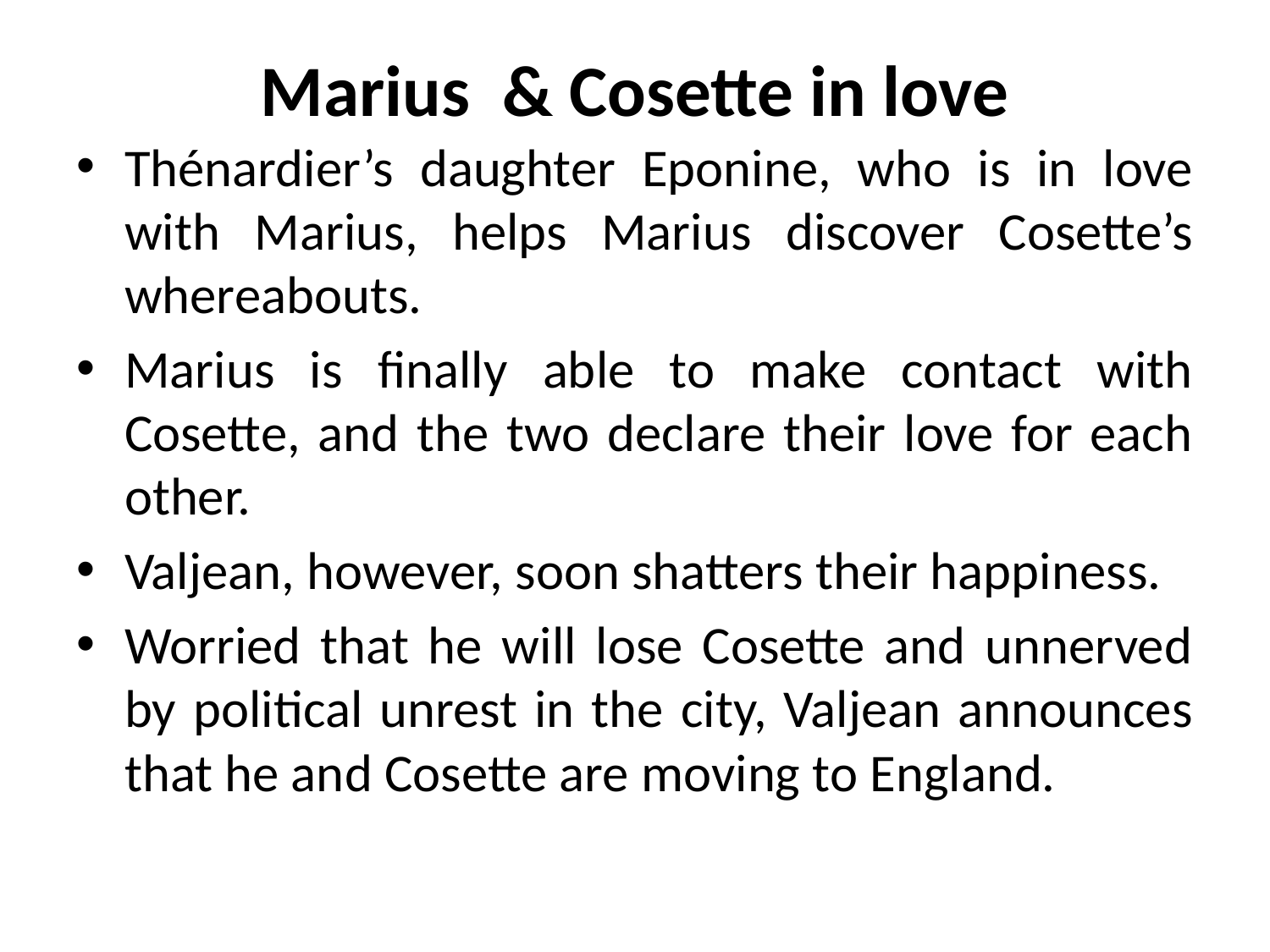

# Marius  & Cosette in love
Thénardier’s daughter Eponine, who is in love with Marius, helps Marius discover Cosette’s whereabouts.
Marius is finally able to make contact with Cosette, and the two declare their love for each other.
Valjean, however, soon shatters their happiness.
Worried that he will lose Cosette and unnerved by political unrest in the city, Valjean announces that he and Cosette are moving to England.